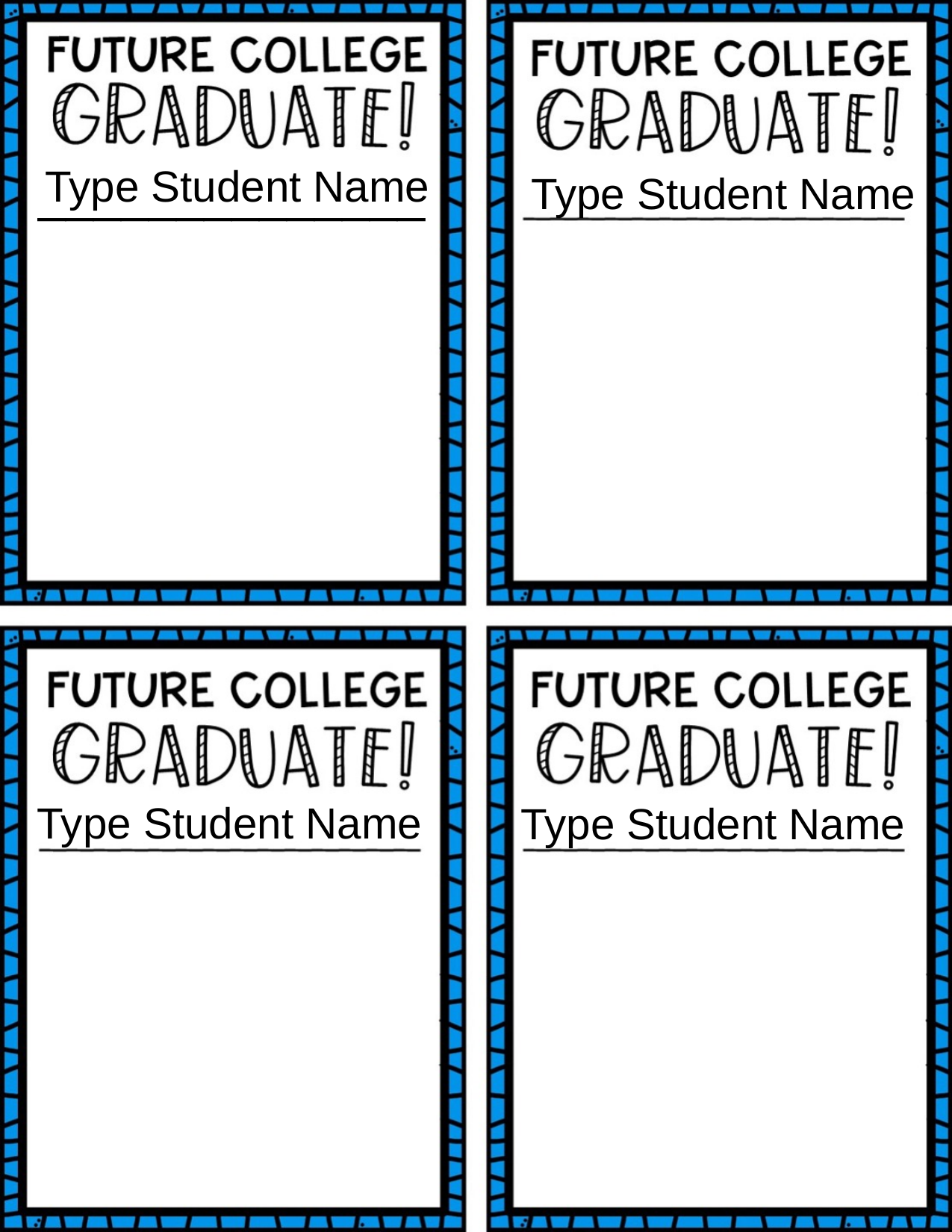

Type Student Name
______________
Type Student Name
Type Student Name
Type Student Name